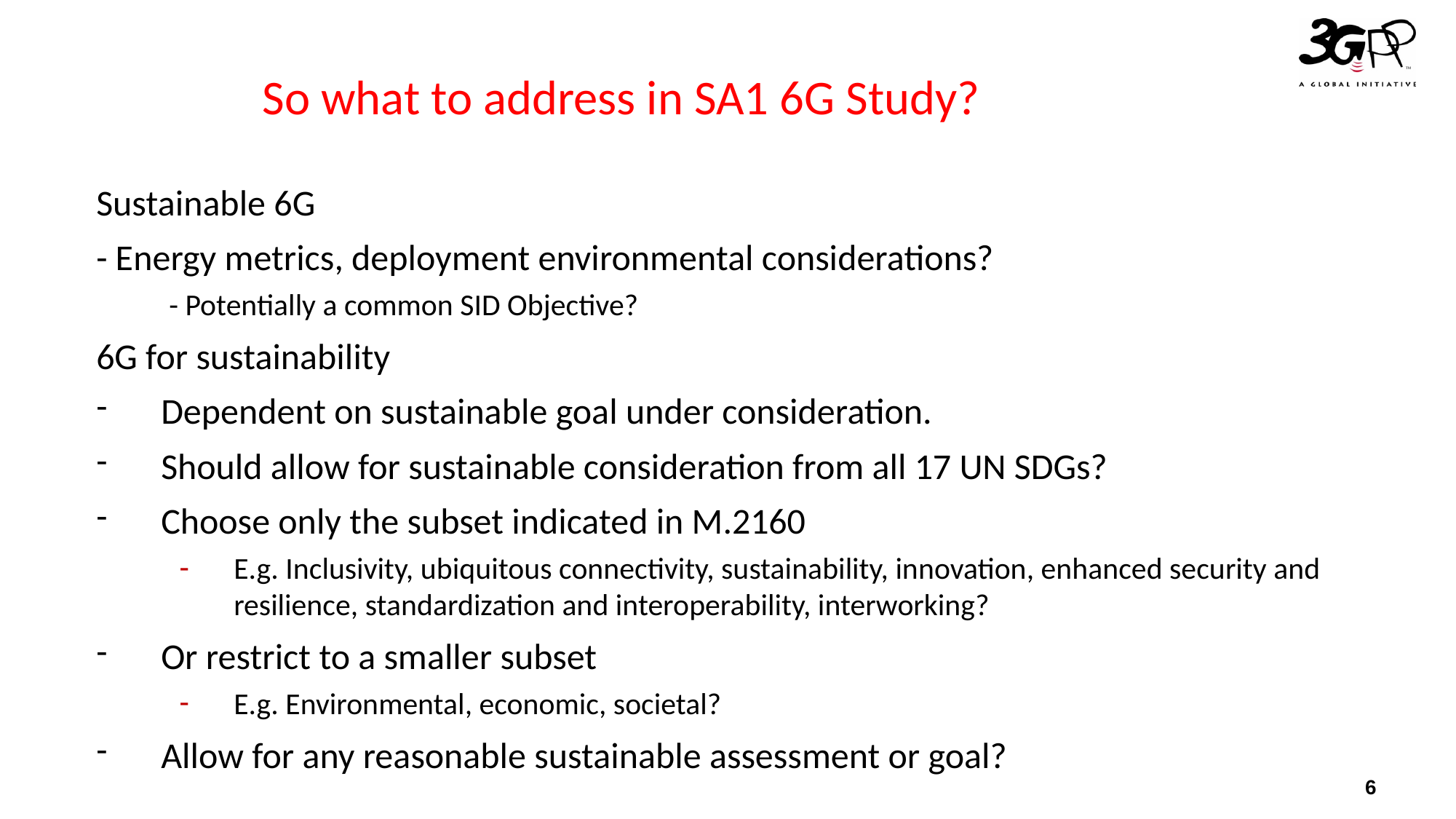

# So what to address in SA1 6G Study?
Sustainable 6G
- Energy metrics, deployment environmental considerations?
- Potentially a common SID Objective?
6G for sustainability
Dependent on sustainable goal under consideration.
Should allow for sustainable consideration from all 17 UN SDGs?
Choose only the subset indicated in M.2160
E.g. Inclusivity, ubiquitous connectivity, sustainability, innovation, enhanced security and resilience, standardization and interoperability, interworking?
Or restrict to a smaller subset
E.g. Environmental, economic, societal?
Allow for any reasonable sustainable assessment or goal?